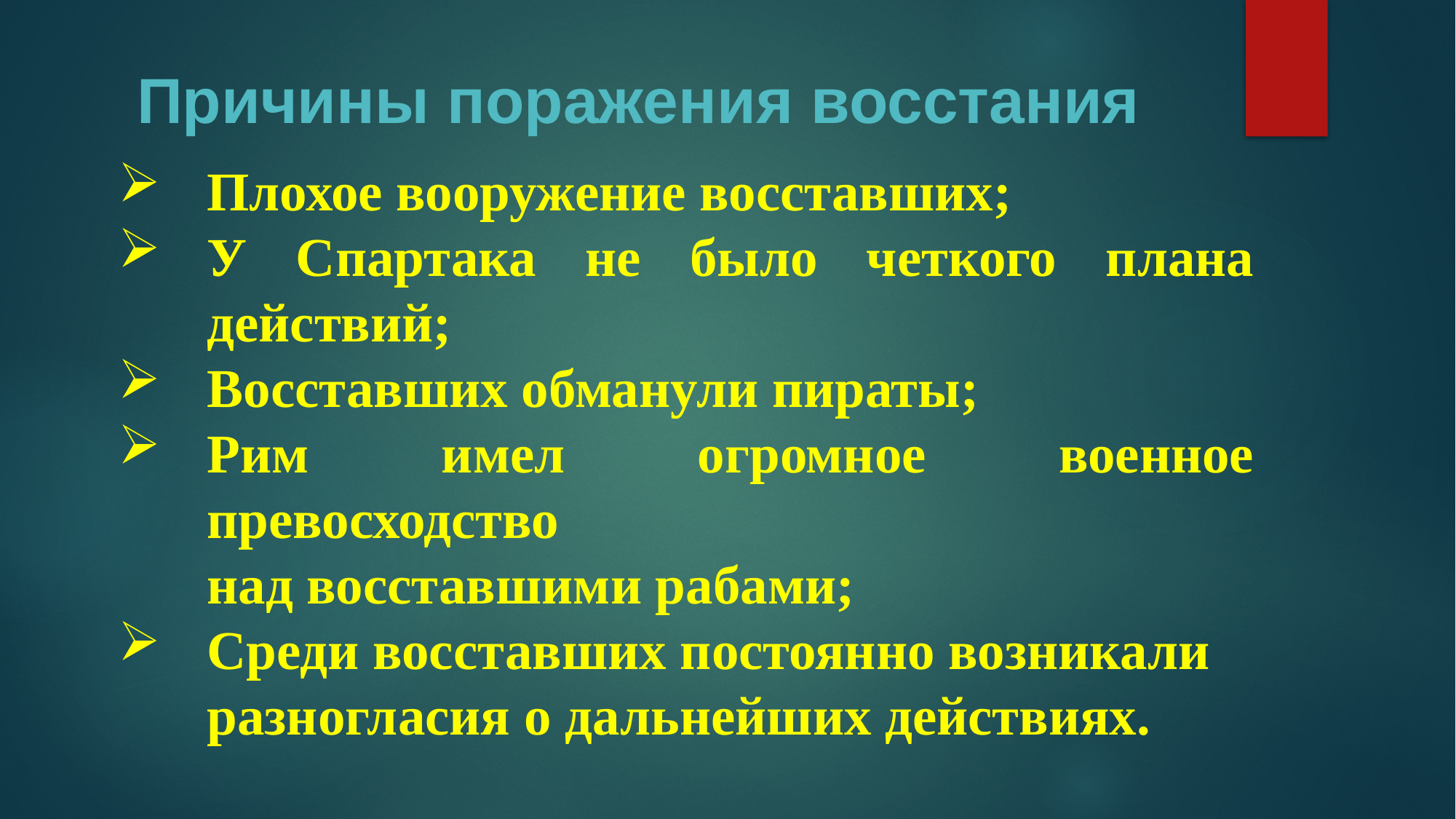

# Причины поражения восстания
Плохое вооружение восставших;
У Спартака не было четкого плана действий;
Восставших обманули пираты;
Рим имел огромное военное превосходство
	над восставшими рабами;
Среди восставших постоянно возникали
	разногласия о дальнейших действиях.